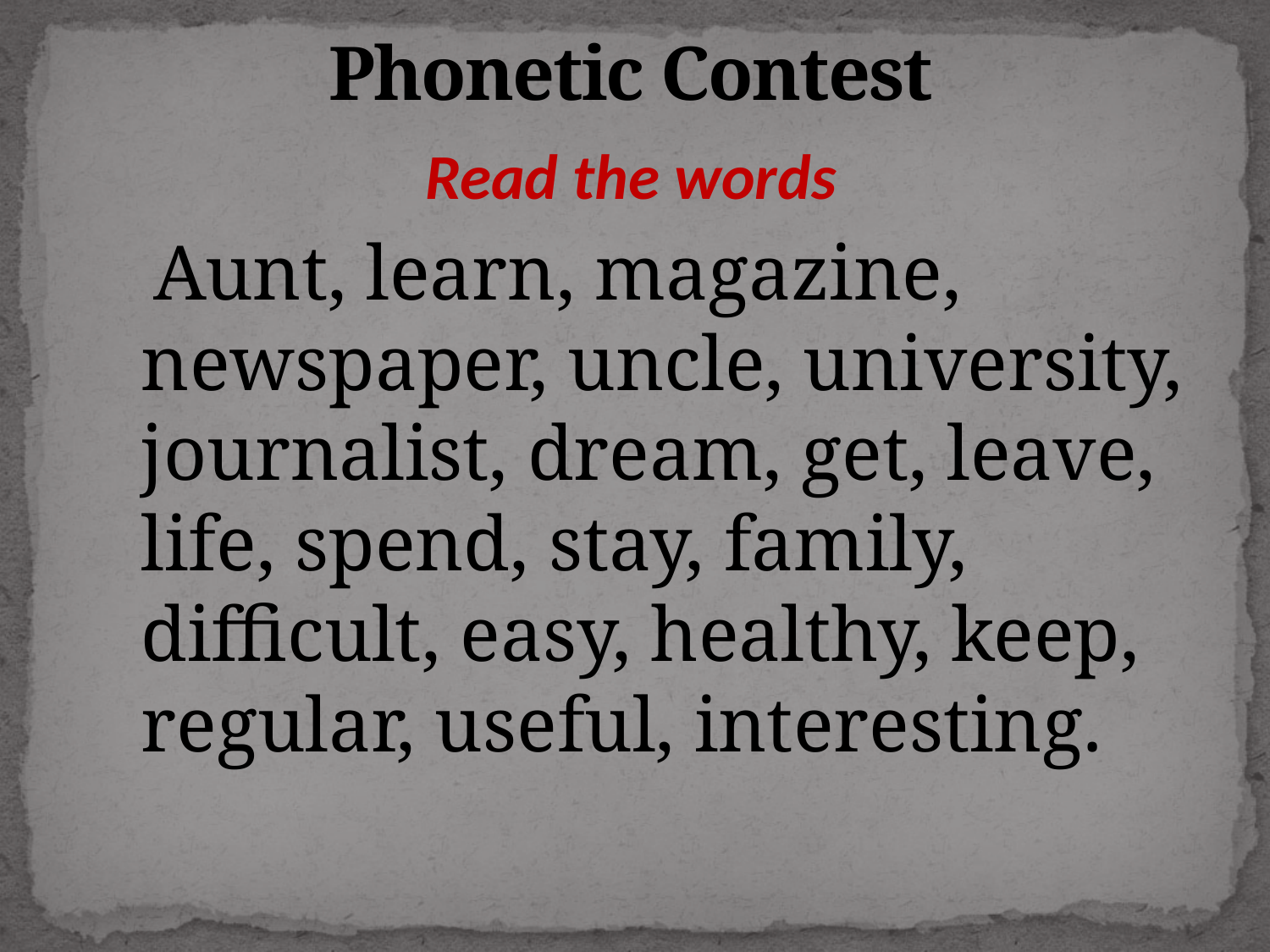

# Phonetic Contest
Read the words
       Aunt, learn, magazine, newspaper, uncle, university, journalist, dream, get, leave, life, spend, stay, family, difficult, easy, healthy, keep, regular, useful, interesting.